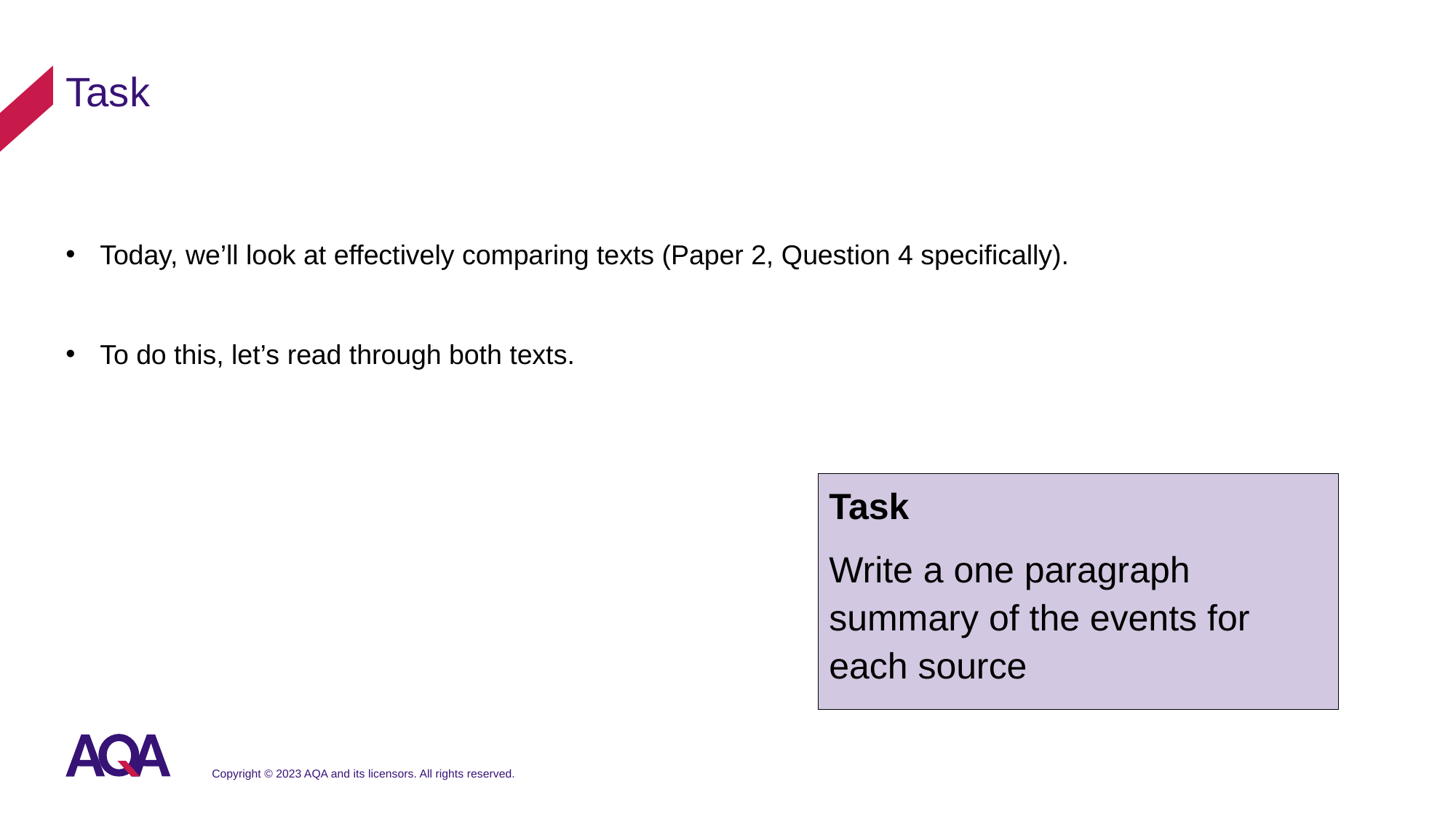

# Task
Today, we’ll look at effectively comparing texts (Paper 2, Question 4 specifically).

To do this, let’s read through both texts.

Task
Write a one paragraph summary of the events for each source
Copyright © 2023 AQA and its licensors. All rights reserved.